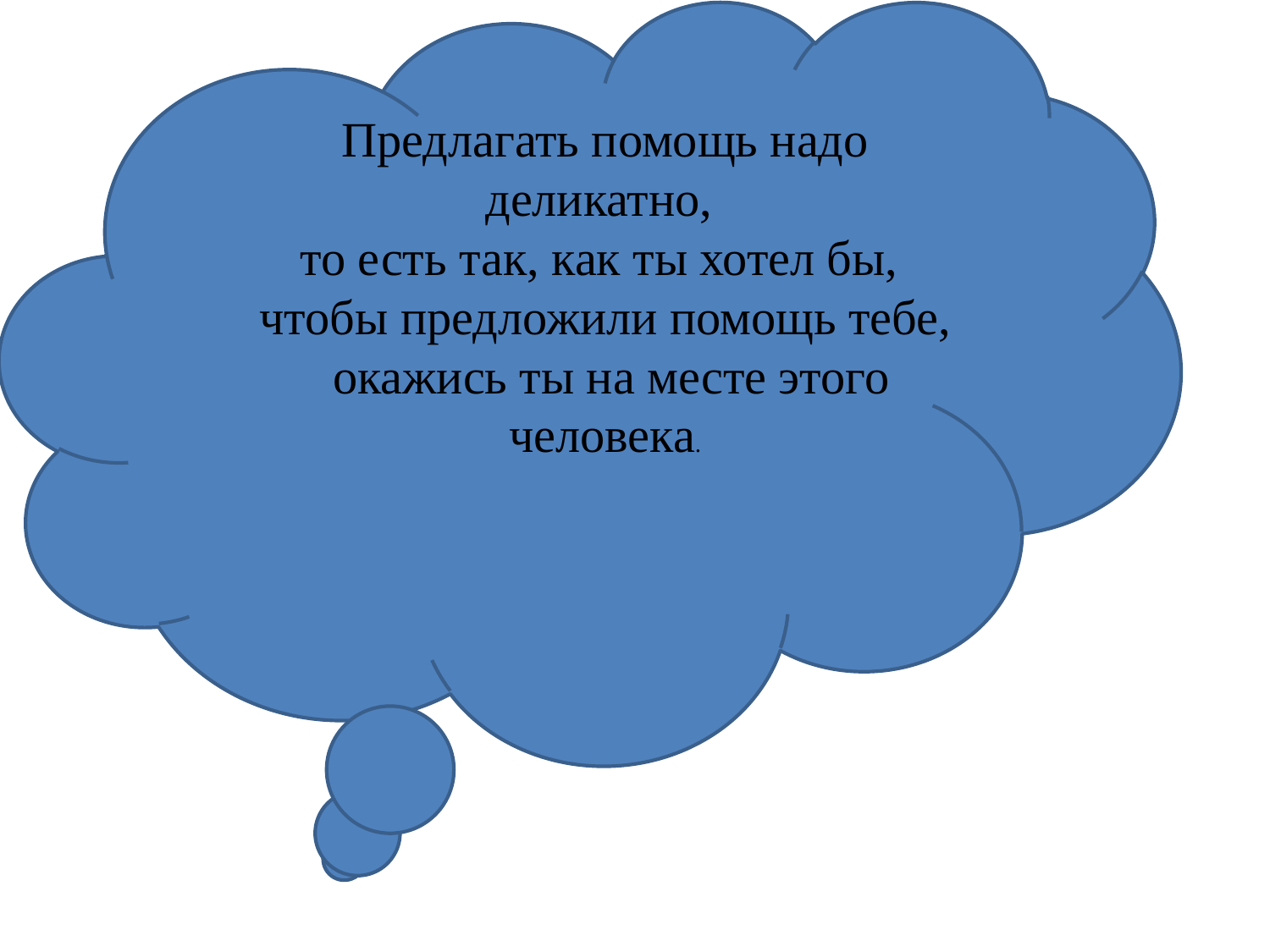

Предлагать помощь надо деликатно,
то есть так, как ты хотел бы,
чтобы предложили помощь тебе,
 окажись ты на месте этого человека.